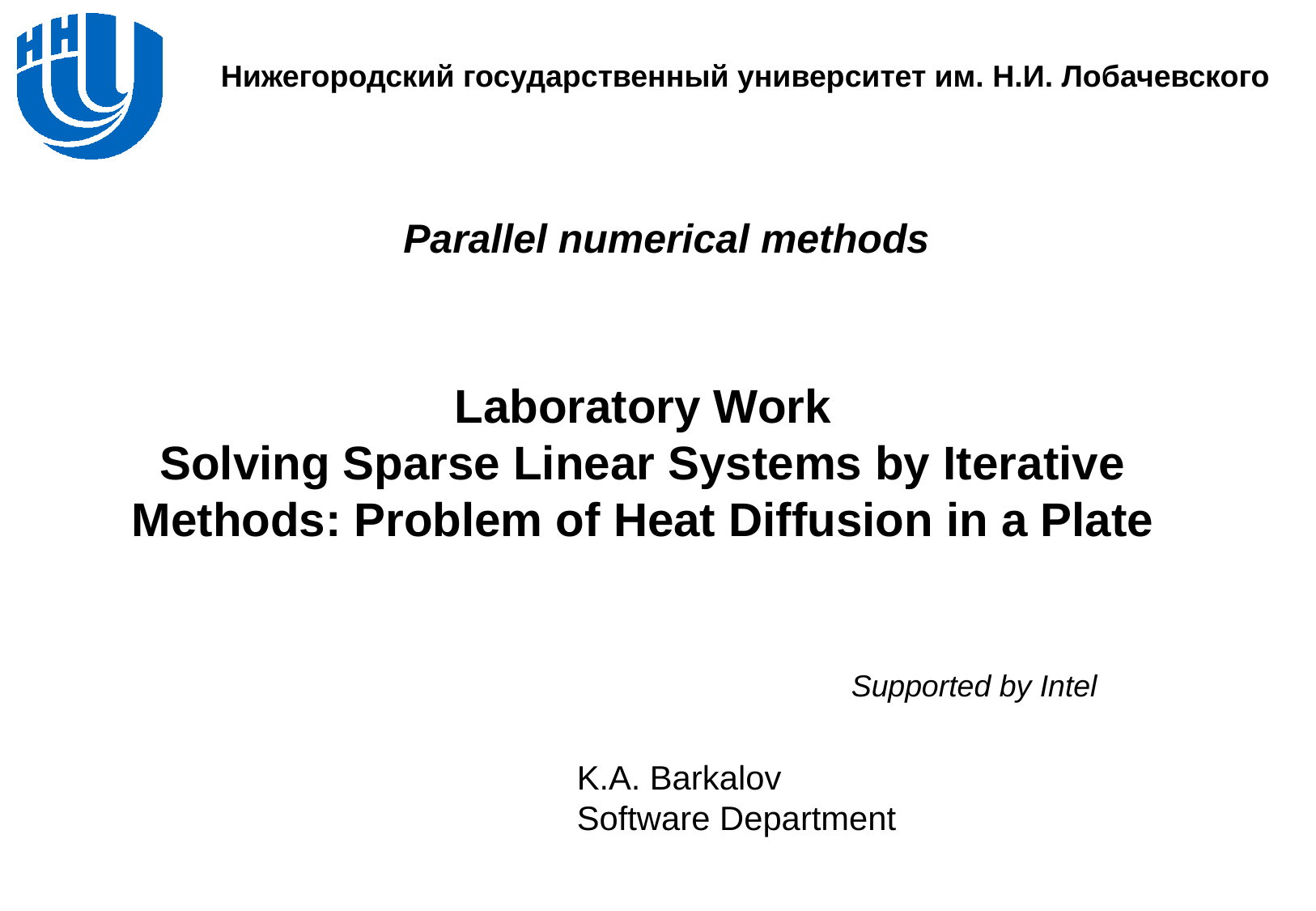

Parallel numerical methods
Laboratory Work
Solving Sparse Linear Systems by Iterative Methods: Problem of Heat Diffusion in a Plate
Supported by Intel
K.A. Barkalov
Software Department